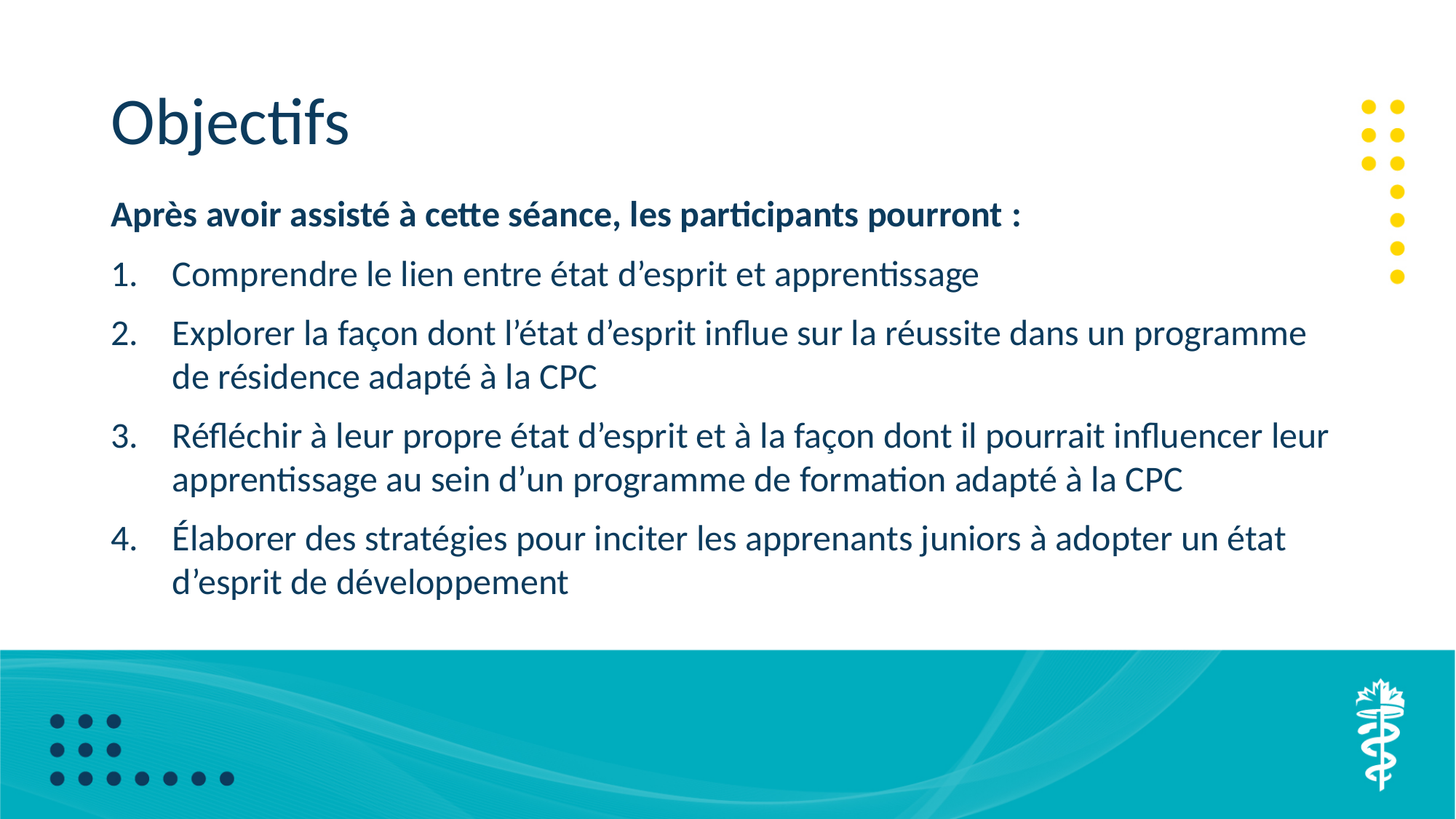

# Objectifs
Après avoir assisté à cette séance, les participants pourront :
Comprendre le lien entre état d’esprit et apprentissage
Explorer la façon dont l’état d’esprit influe sur la réussite dans un programme de résidence adapté à la CPC
Réfléchir à leur propre état d’esprit et à la façon dont il pourrait influencer leur apprentissage au sein d’un programme de formation adapté à la CPC
Élaborer des stratégies pour inciter les apprenants juniors à adopter un état d’esprit de développement